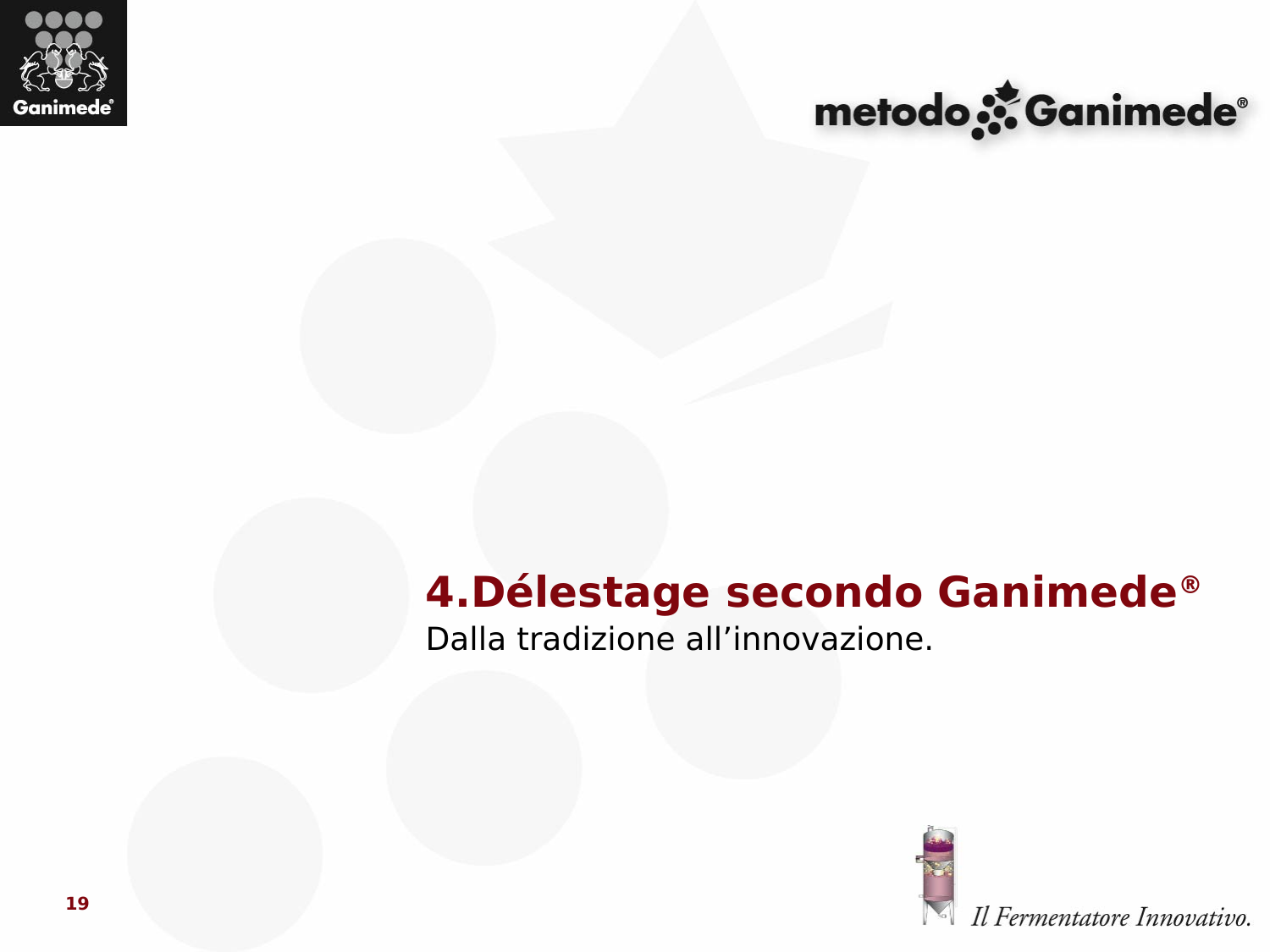

# 4.Délestage secondo Ganimede® Dalla tradizione all’innovazione.
19